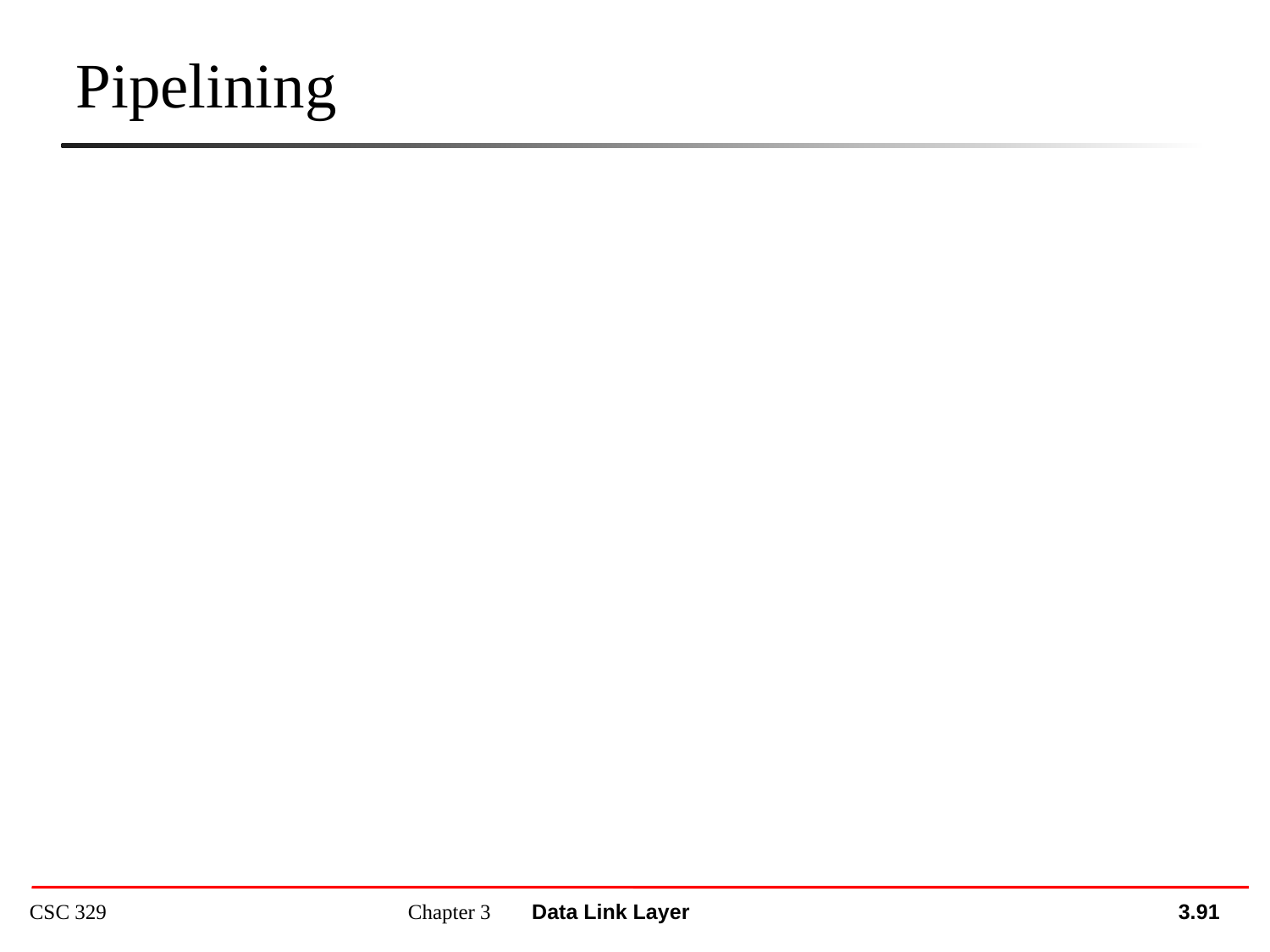

# Pipelining

One task begins before the other one ends
increases efficiency in transmission
There is no pipelining in Stop-and-Wait ARQ